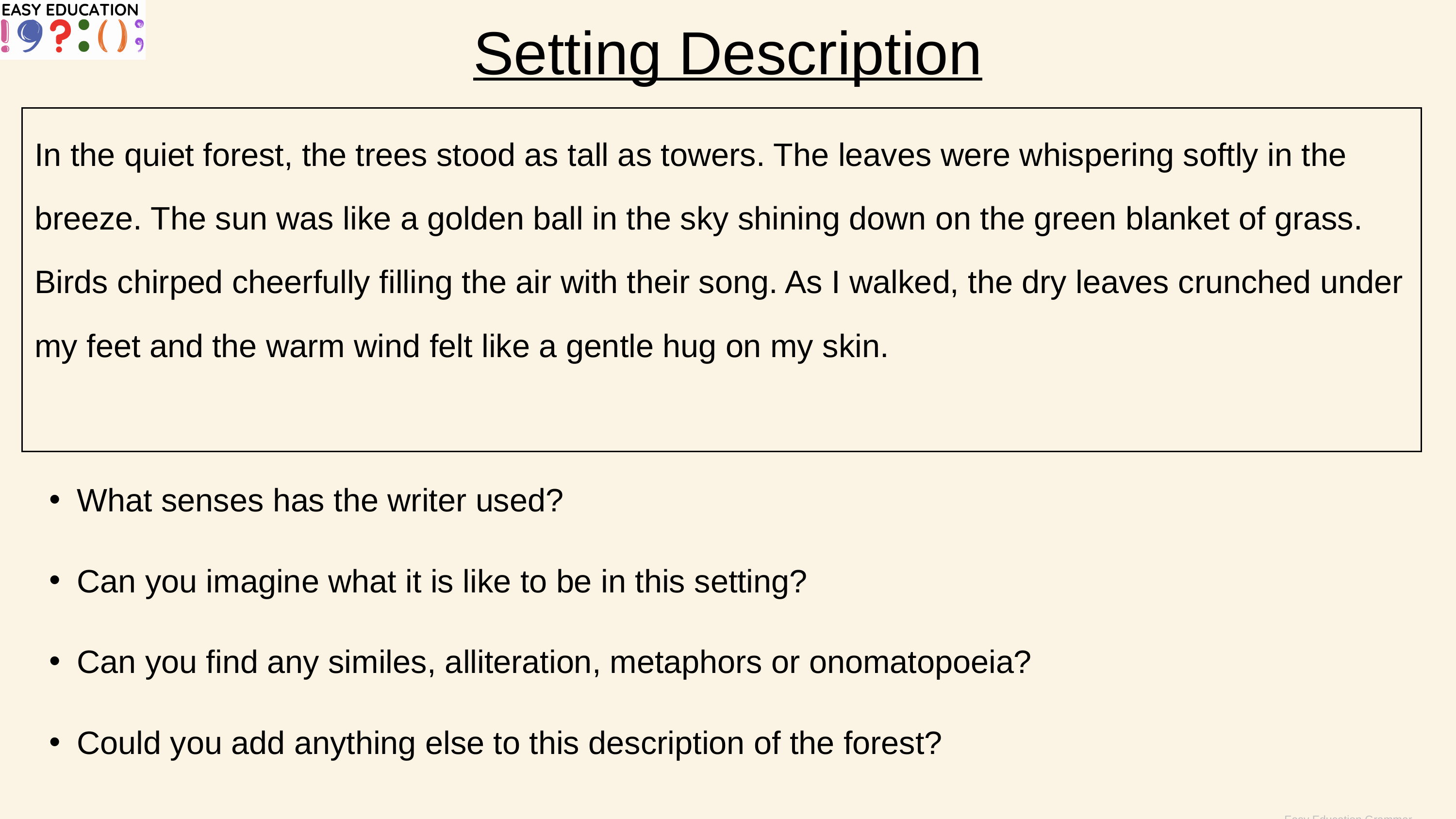

Setting Description

In the quiet forest, the trees stood as tall as towers. The leaves were whispering softly in the breeze. The sun was like a golden ball in the sky shining down on the green blanket of grass. Birds chirped cheerfully filling the air with their song. As I walked, the dry leaves crunched under my feet and the warm wind felt like a gentle hug on my skin.
What senses has the writer used?
Can you imagine what it is like to be in this setting?
Can you find any similes, alliteration, metaphors or onomatopoeia?
Could you add anything else to this description of the forest?